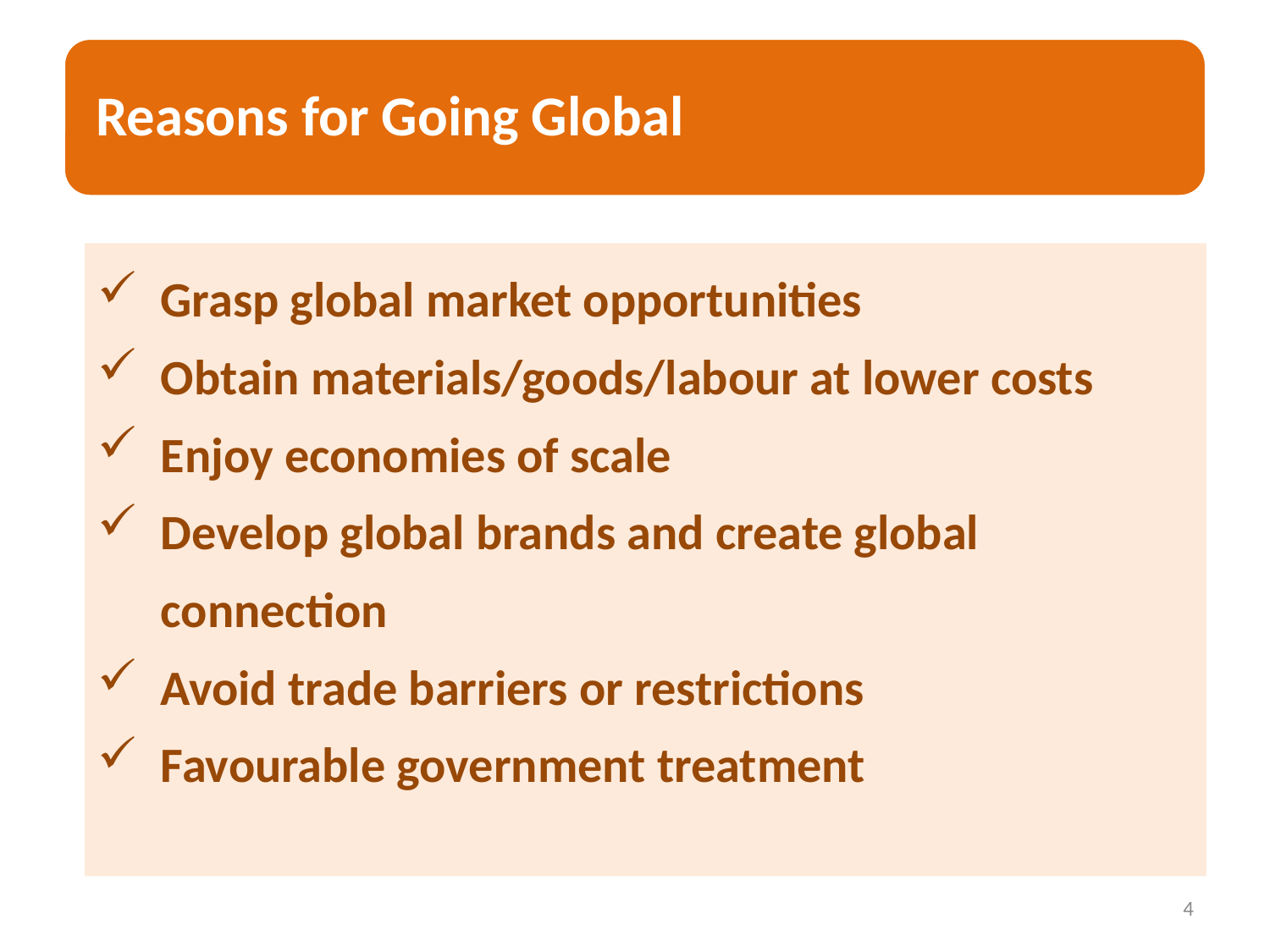

Reasons for Going Global
Grasp global market opportunities
Obtain materials/goods/labour at lower costs
Enjoy economies of scale
Develop global brands and create global connection
Avoid trade barriers or restrictions
Favourable government treatment

4